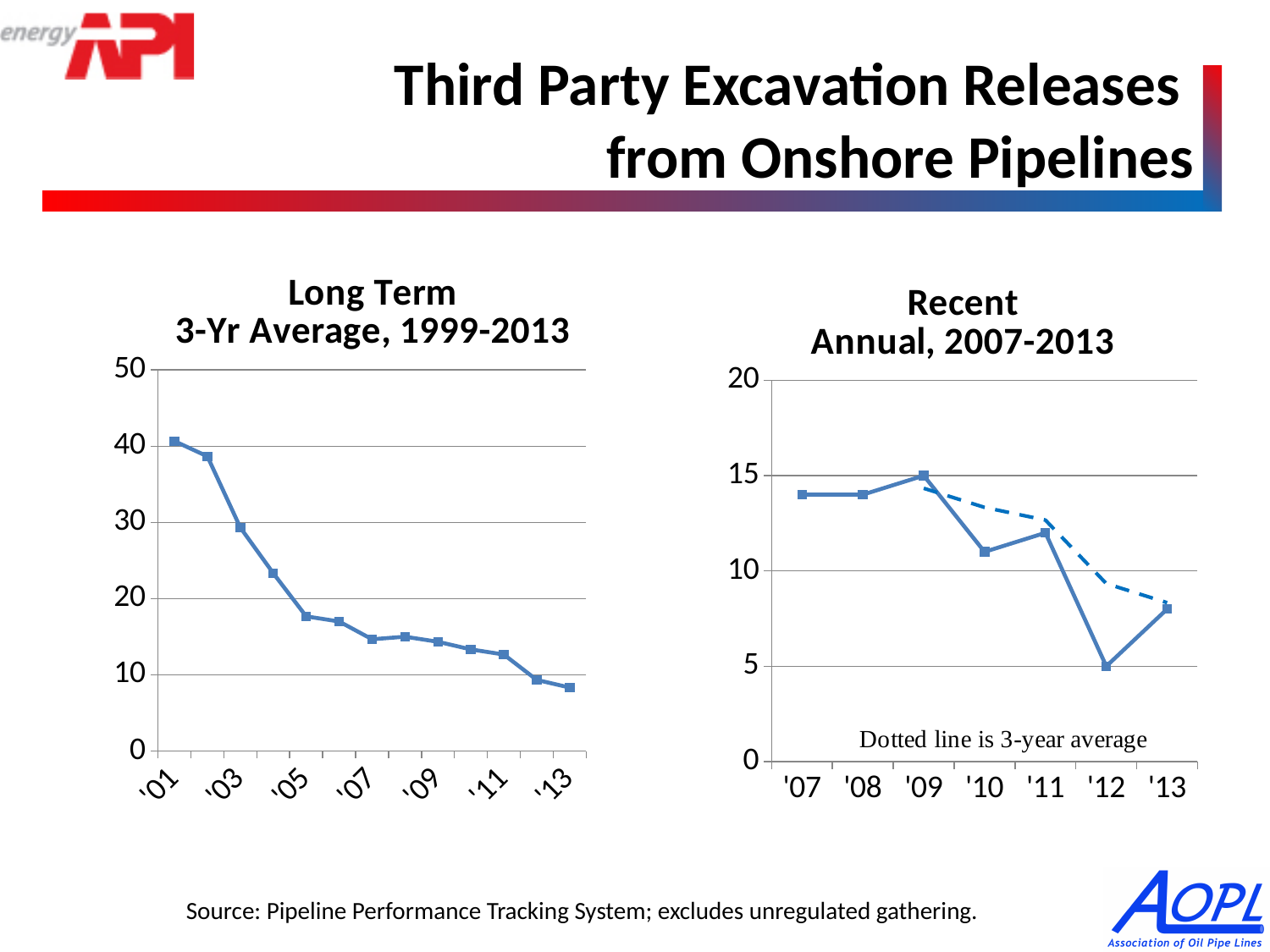

# Third Party Excavation Releases from Onshore Pipelines

### Chart: Long Term
3-Yr Average, 1999-2013

| Category | Third Party |
|---|---|
| '01 | 40.666666666666664 |
| '02 | 38.666666666666664 |
| '03 | 29.333333333333332 |
| '04 | 23.333333333333332 |
| '05 | 17.666666666666668 |
| '06 | 17.0 |
| '07 | 14.666666666666666 |
| '08 | 15.0 |
| '09 | 14.333333333333334 |
| '10 | 13.333333333333334 |
| '11 | 12.666666666666666 |
| '12 | 9.333333333333334 |
| '13 | 8.333333333333334 |

### Chart: Recent
Annual, 2007-2013

| Category | Third Party |
|---|---|
| '07 | 14.0 |
| '08 | 14.0 |
| '09 | 15.0 |
| '10 | 11.0 |
| '11 | 12.0 |
| '12 | 5.0 |
| '13 | 8.0 |
Source: Pipeline Performance Tracking System; excludes unregulated gathering.